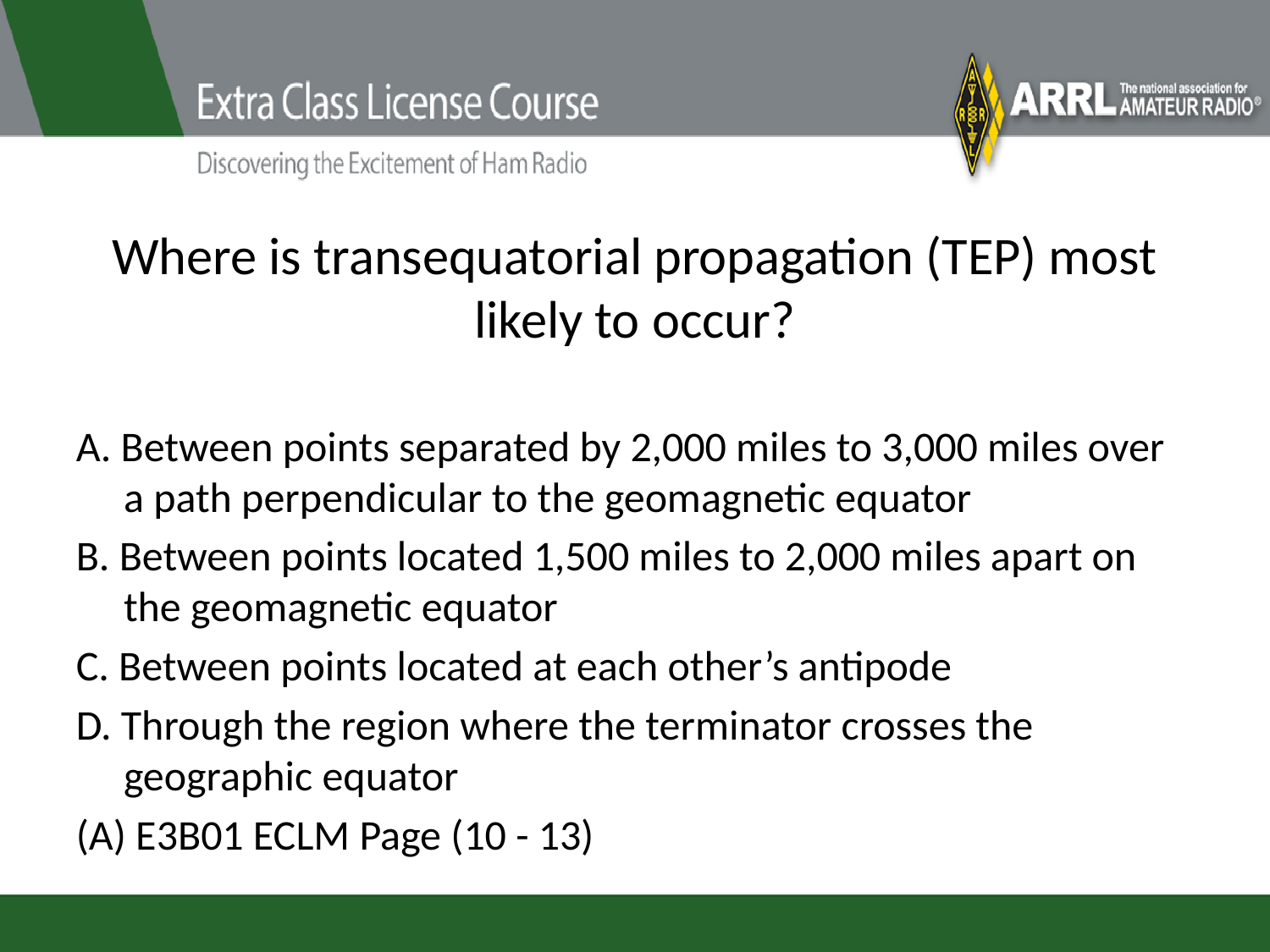

# Where is transequatorial propagation (TEP) most likely to occur?
A. Between points separated by 2,000 miles to 3,000 miles over a path perpendicular to the geomagnetic equator
B. Between points located 1,500 miles to 2,000 miles apart on the geomagnetic equator
C. Between points located at each other’s antipode
D. Through the region where the terminator crosses the geographic equator
(A) E3B01 ECLM Page (10 - 13)